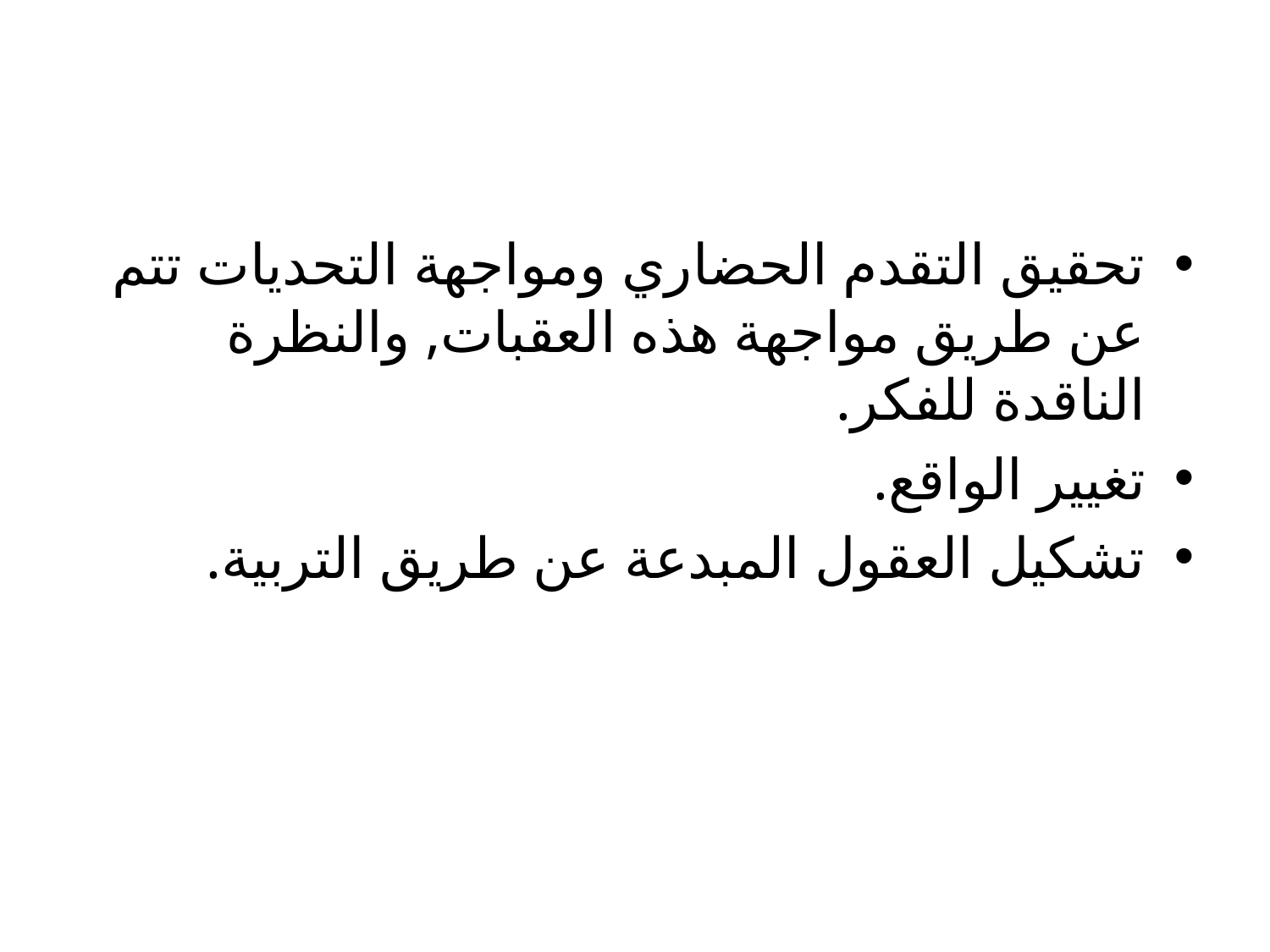

#
تحقيق التقدم الحضاري ومواجهة التحديات تتم عن طريق مواجهة هذه العقبات, والنظرة الناقدة للفكر.
تغيير الواقع.
تشكيل العقول المبدعة عن طريق التربية.